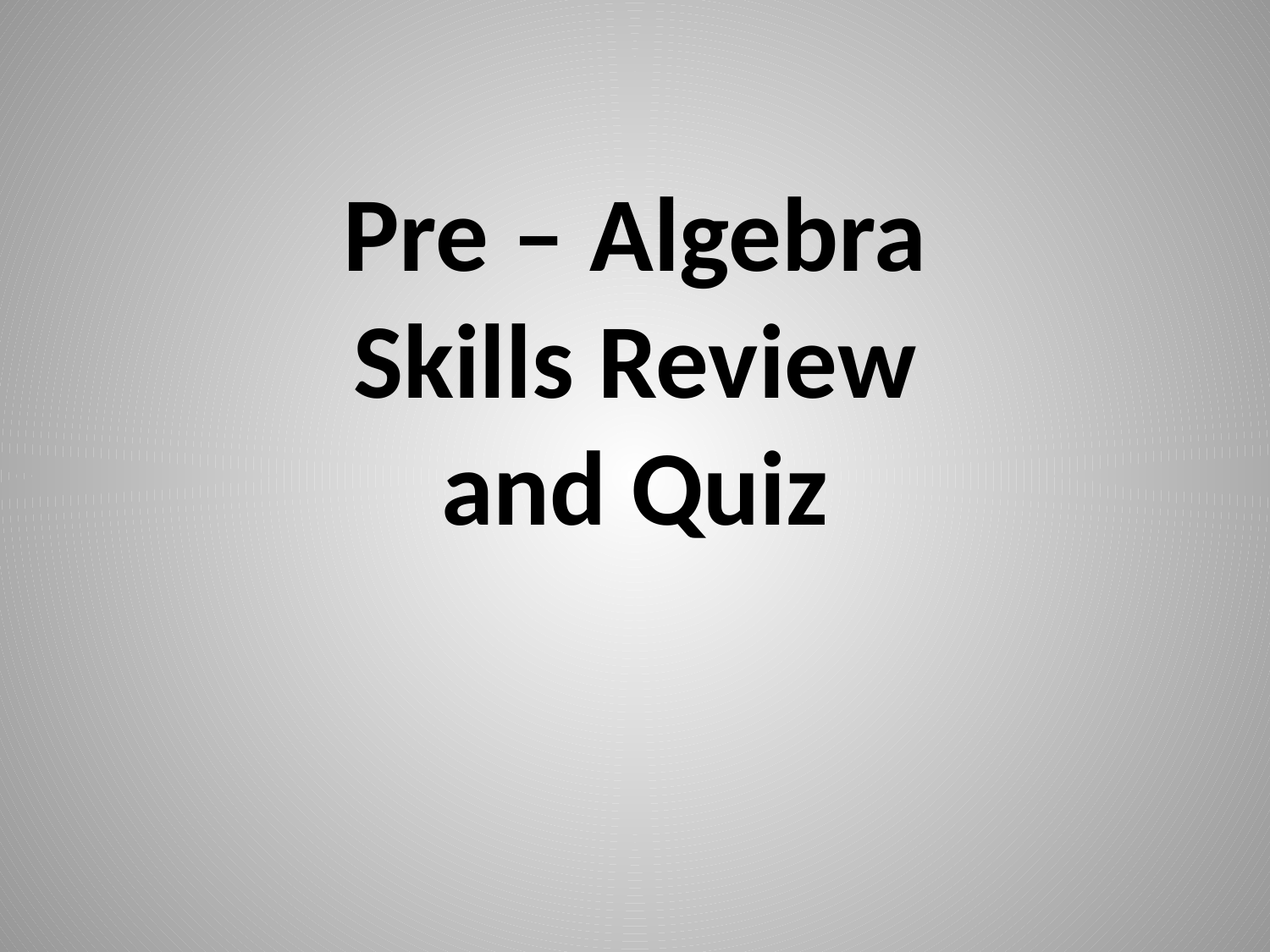

# Pre – Algebra Skills Review and Quiz